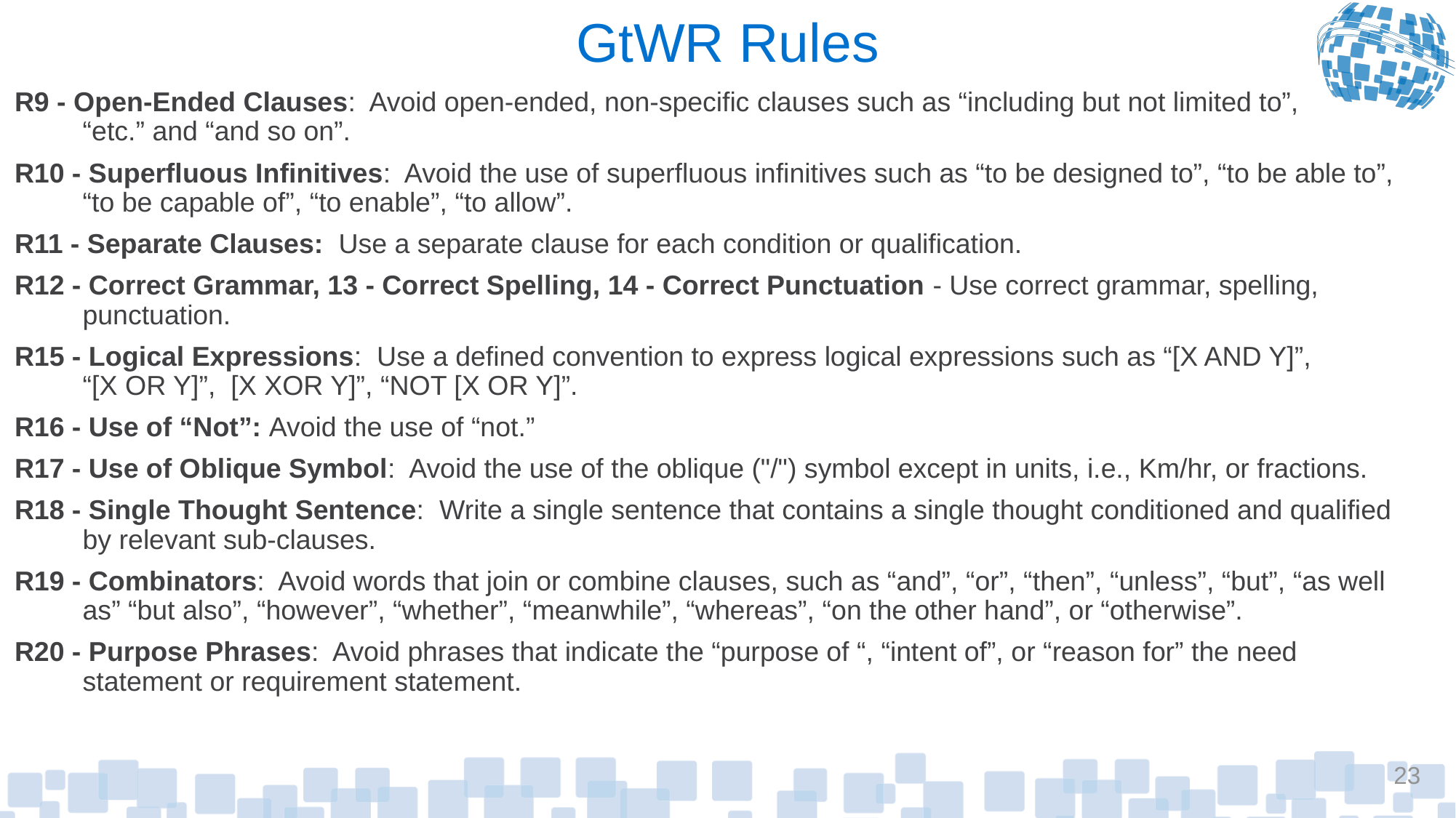

# GtWR Rules
R9 - Open-Ended Clauses:  Avoid open-ended, non-specific clauses such as “including but not limited to”,
“etc.” and “and so on”.
R10 - Superfluous Infinitives:  Avoid the use of superfluous infinitives such as “to be designed to”, “to be able to”, “to be capable of”, “to enable”, “to allow”.
R11 - Separate Clauses:  Use a separate clause for each condition or qualification.
R12 - Correct Grammar, 13 - Correct Spelling, 14 - Correct Punctuation - Use correct grammar, spelling, punctuation.
R15 - Logical Expressions:  Use a defined convention to express logical expressions such as “[X AND Y]”,
“[X OR Y]”,  [X XOR Y]”, “NOT [X OR Y]”.
R16 - Use of “Not”: Avoid the use of “not.”
R17 - Use of Oblique Symbol:  Avoid the use of the oblique ("/") symbol except in units, i.e., Km/hr, or fractions.
R18 - Single Thought Sentence:  Write a single sentence that contains a single thought conditioned and qualified by relevant sub-clauses.
R19 - Combinators:  Avoid words that join or combine clauses, such as “and”, “or”, “then”, “unless”, “but”, “as well as” “but also”, “however”, “whether”, “meanwhile”, “whereas”, “on the other hand”, or “otherwise”.
R20 - Purpose Phrases:  Avoid phrases that indicate the “purpose of “, “intent of”, or “reason for” the need statement or requirement statement.

23